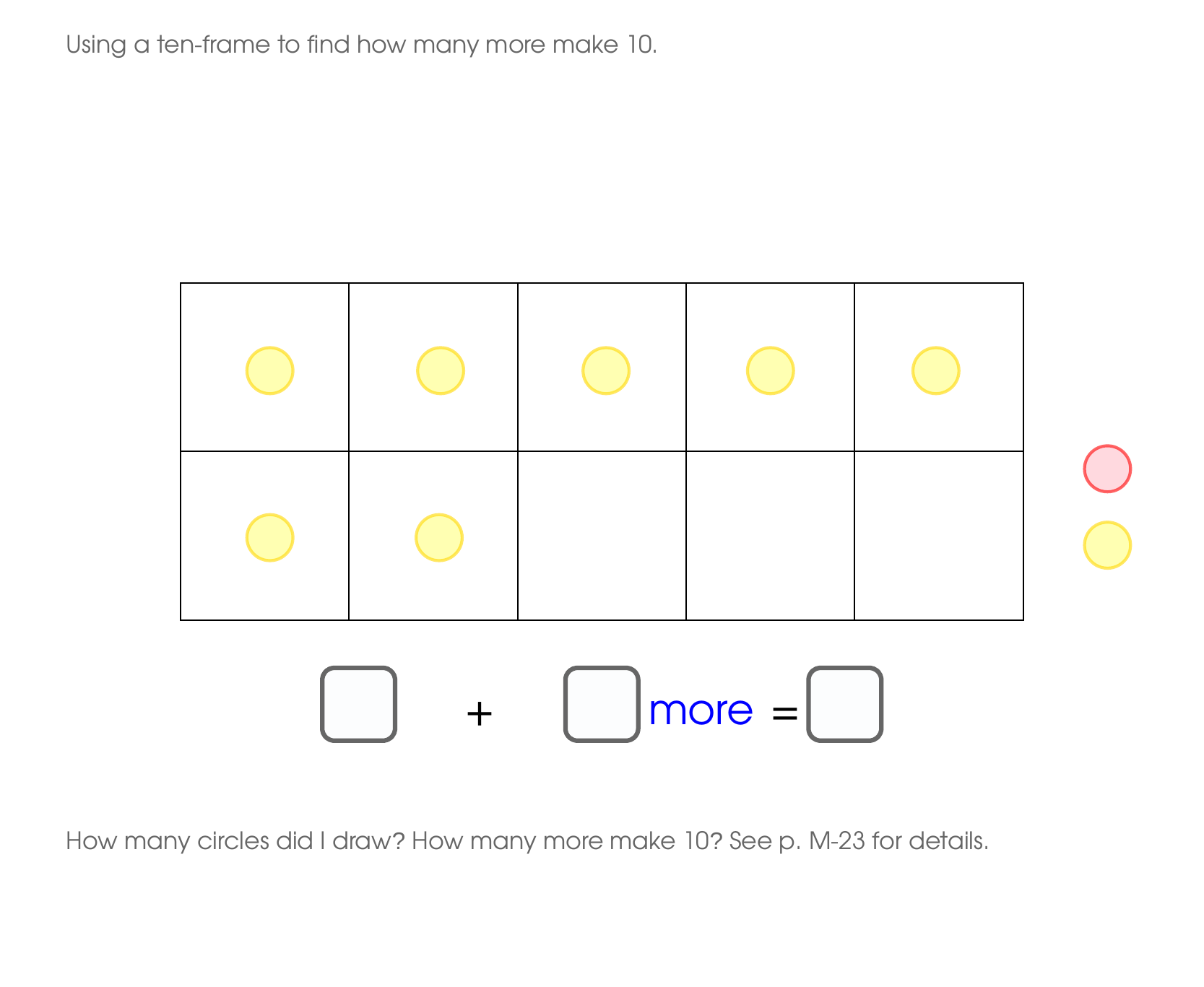

Using a ten-frame to find how many more make 10.
|  |  |  |  |  |
| --- | --- | --- | --- | --- |
|  |  |  |  |  |

+
more
=
How many circles did I draw? How many more make 10? See p. M-23 for details.